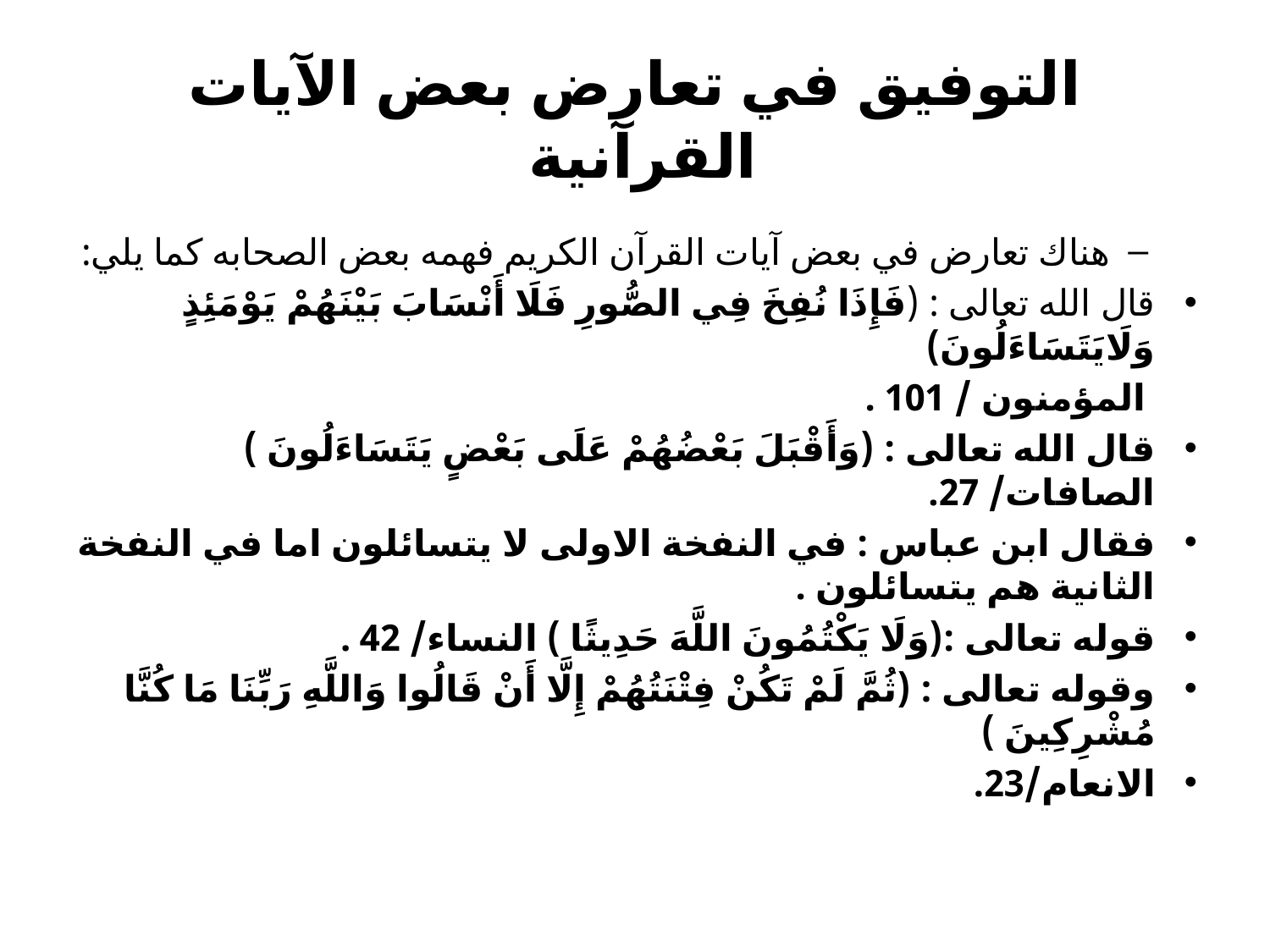

# التوفيق في تعارض بعض الآيات القرآنية
هناك تعارض في بعض آيات القرآن الكريم فهمه بعض الصحابه كما يلي:
قال الله تعالى : (فَإِذَا نُفِخَ فِي الصُّورِ فَلَا أَنْسَابَ بَيْنَهُمْ يَوْمَئِذٍ وَلَايَتَسَاءَلُونَ)
     المؤمنون / 101 .
قال الله تعالى : (وَأَقْبَلَ بَعْضُهُمْ عَلَى بَعْضٍ يَتَسَاءَلُونَ ) الصافات/ 27.
فقال ابن عباس : في النفخة الاولى لا يتسائلون اما في النفخة الثانية هم يتسائلون .
قوله تعالى :(وَلَا يَكْتُمُونَ اللَّهَ حَدِيثًا ) النساء/ 42 .
وقوله تعالى : (ثُمَّ لَمْ تَكُنْ فِتْنَتُهُمْ إِلَّا أَنْ قَالُوا وَاللَّهِ رَبِّنَا مَا كُنَّا مُشْرِكِينَ )
الانعام/23.